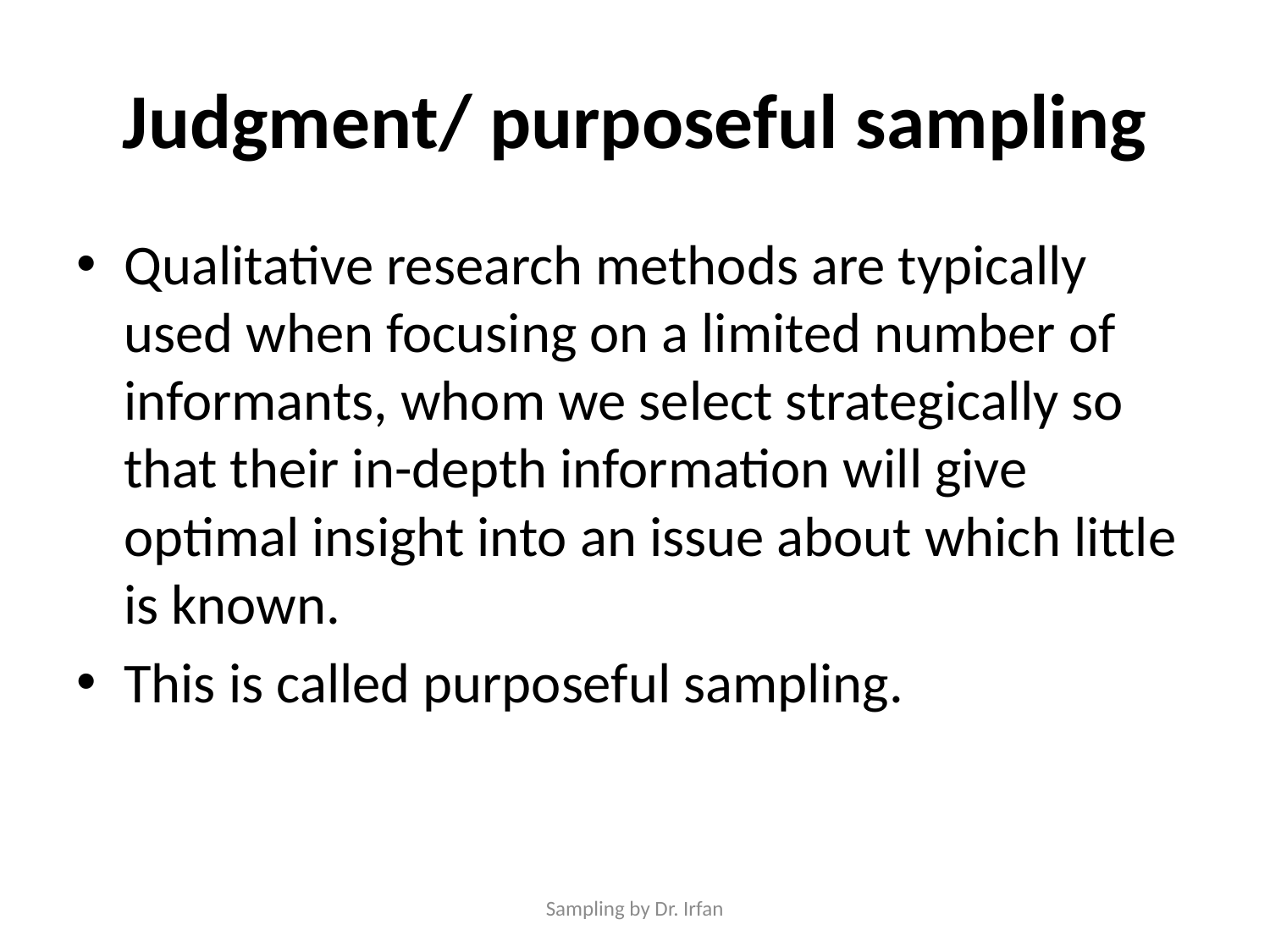

# Judgment/ purposeful sampling
Qualitative research methods are typically used when focusing on a limited number of informants, whom we select strategically so that their in-depth information will give optimal insight into an issue about which little is known.
This is called purposeful sampling.

Sampling by Dr. Irfan